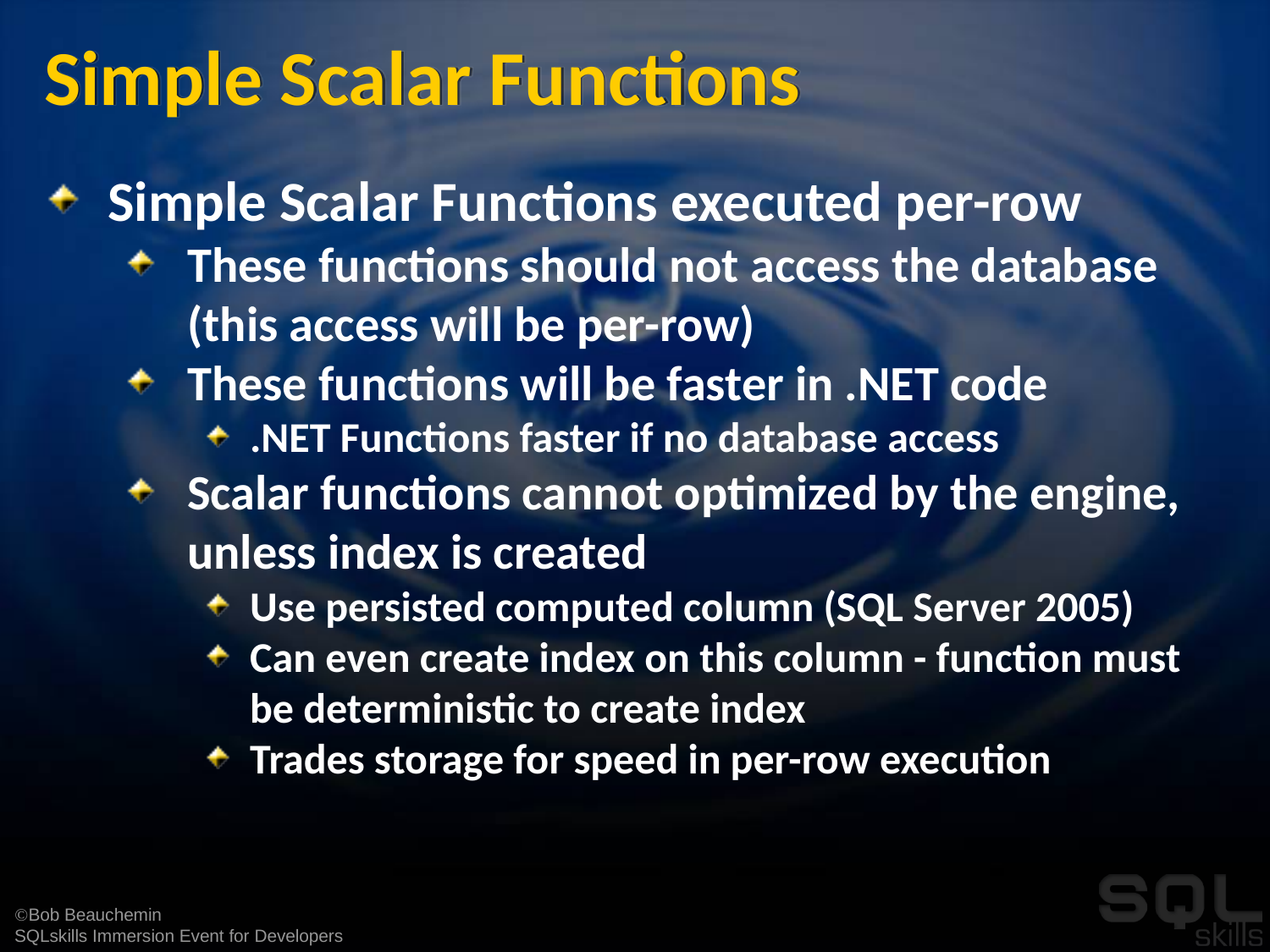

# Simple Scalar Functions
Simple Scalar Functions executed per-row
These functions should not access the database (this access will be per-row)
These functions will be faster in .NET code
.NET Functions faster if no database access
Scalar functions cannot optimized by the engine, unless index is created
Use persisted computed column (SQL Server 2005)
Can even create index on this column - function must be deterministic to create index
Trades storage for speed in per-row execution